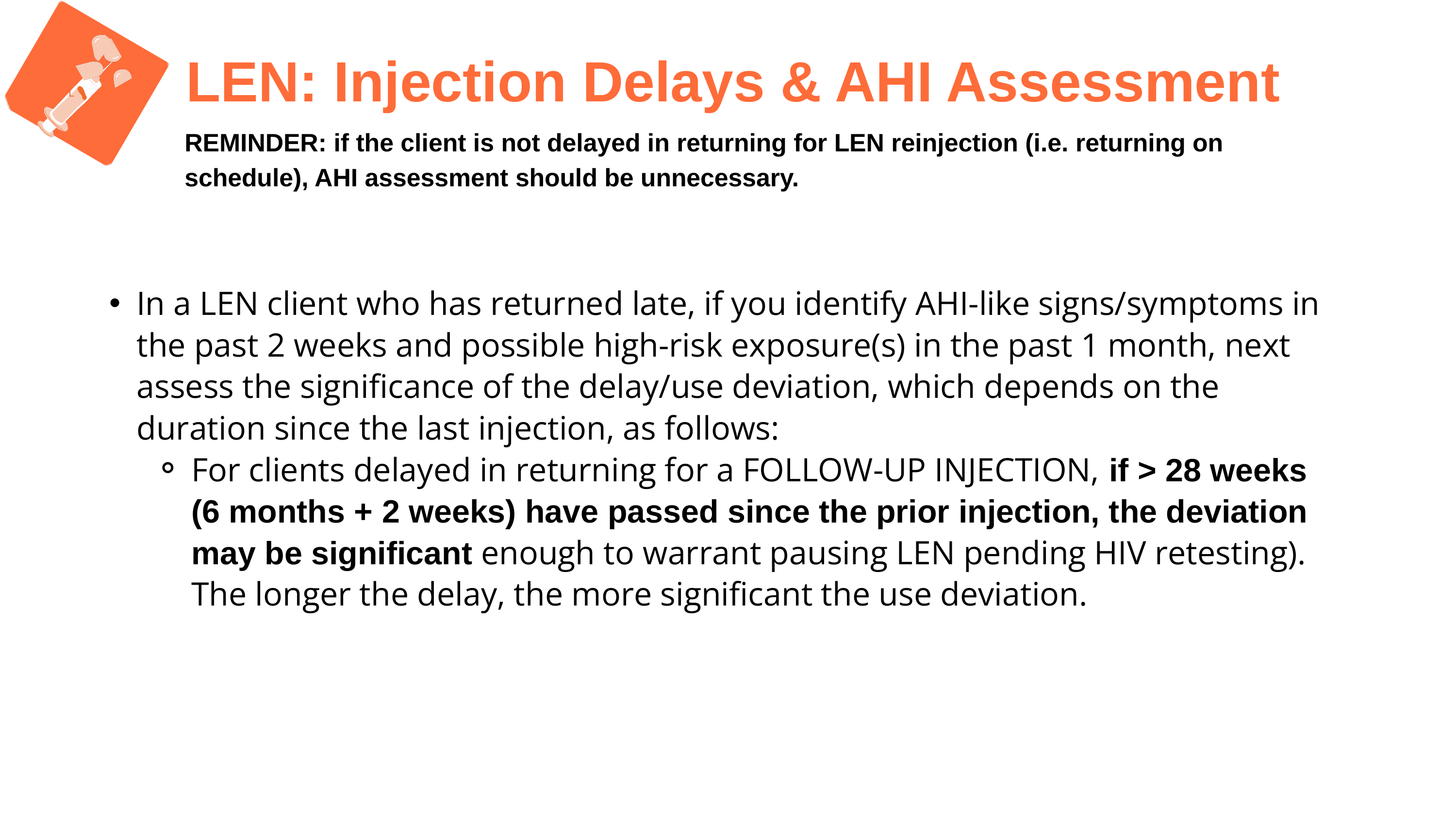

L
LEN: Injection Delays & AHI Assessment
REMINDER: if the client is not delayed in returning for LEN reinjection (i.e. returning on schedule), AHI assessment should be unnecessary.
In a LEN client who has returned late, if you identify AHI-like signs/symptoms in the past 2 weeks and possible high-risk exposure(s) in the past 1 month, next assess the significance of the delay/use deviation, which depends on the duration since the last injection, as follows:
For clients delayed in returning for a FOLLOW-UP INJECTION, if > 28 weeks (6 months + 2 weeks) have passed since the prior injection, the deviation may be significant enough to warrant pausing LEN pending HIV retesting). The longer the delay, the more significant the use deviation.